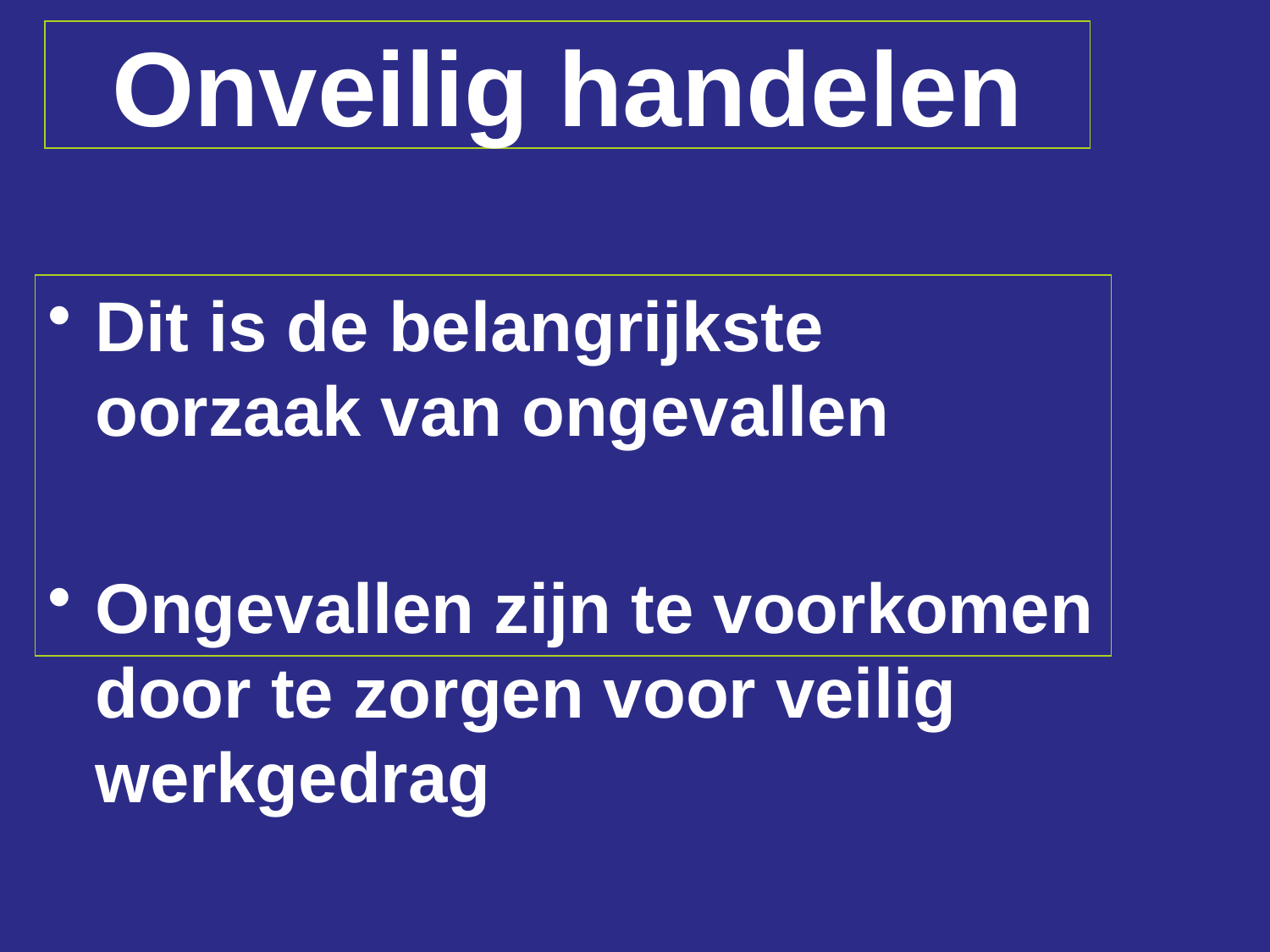

# Onveilig handelen
Dit is de belangrijkste oorzaak van ongevallen

Ongevallen zijn te voorkomen door te zorgen voor veilig werkgedrag